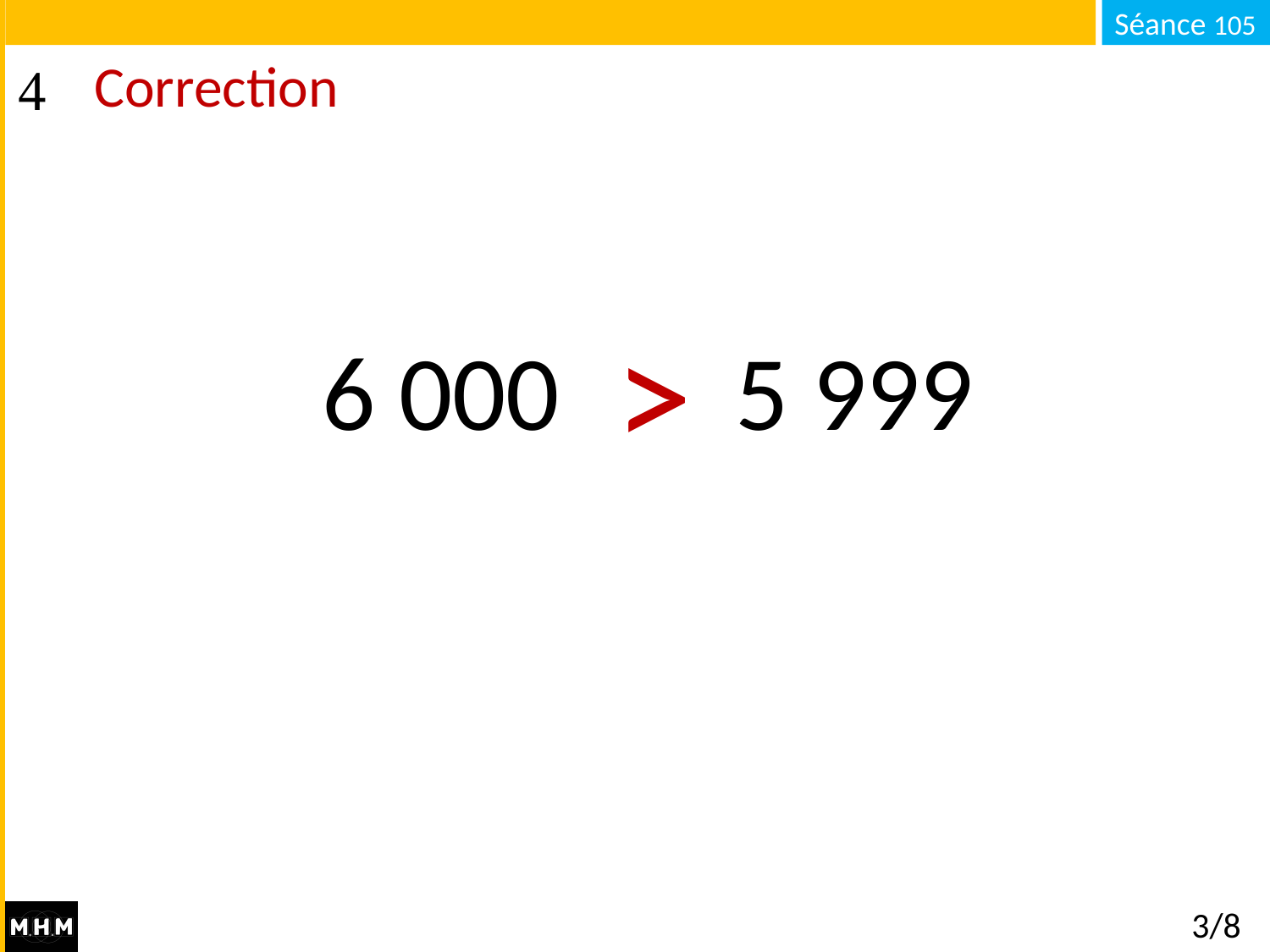

# Correction
>
6 000 . . . 5 999
3/8